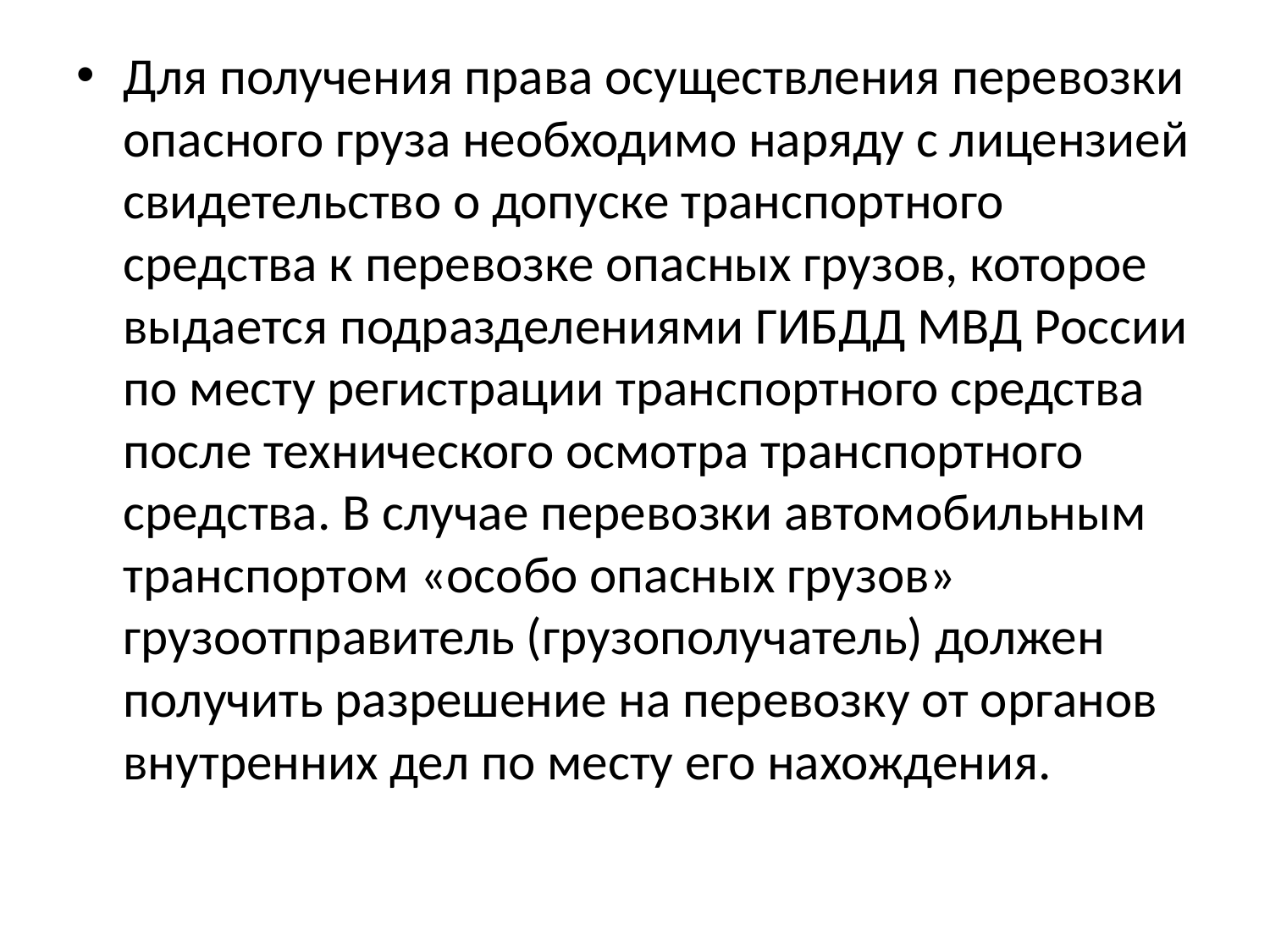

Для получения права осуществления перевозки опасного груза необходимо наряду с лицензией свидетельство о допуске транспортного средства к перевозке опасных грузов, которое выдается подразделениями ГИБДД МВД России по месту регистрации транспортного средства после технического осмотра транспортного средства. В случае перевозки автомобильным транспортом «особо опасных грузов» грузоотправитель (грузополучатель) должен получить разрешение на перевозку от органов внутренних дел по месту его нахождения.